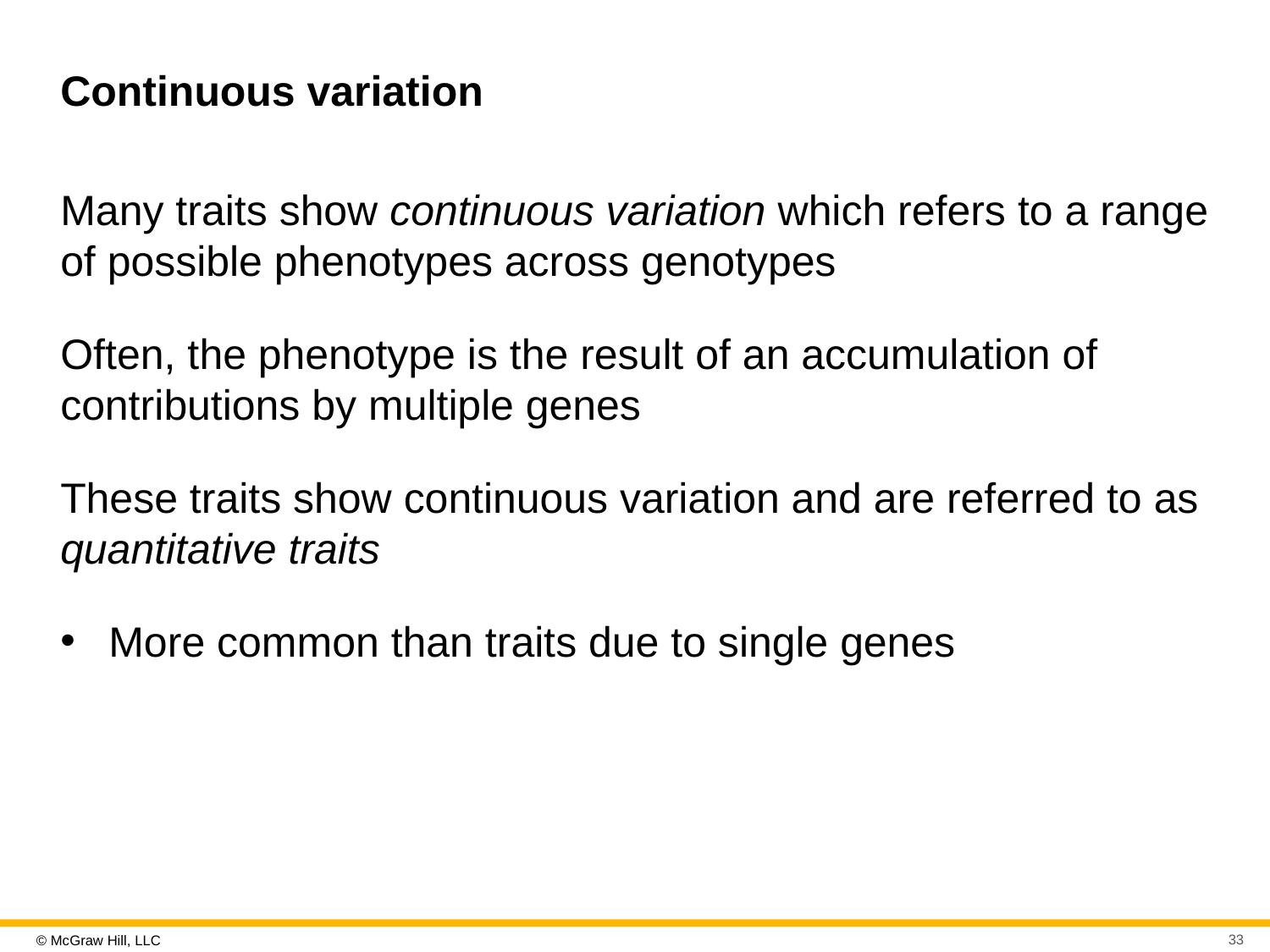

# Continuous variation
Many traits show continuous variation which refers to a range of possible phenotypes across genotypes
Often, the phenotype is the result of an accumulation of contributions by multiple genes
These traits show continuous variation and are referred to as quantitative traits
More common than traits due to single genes
33